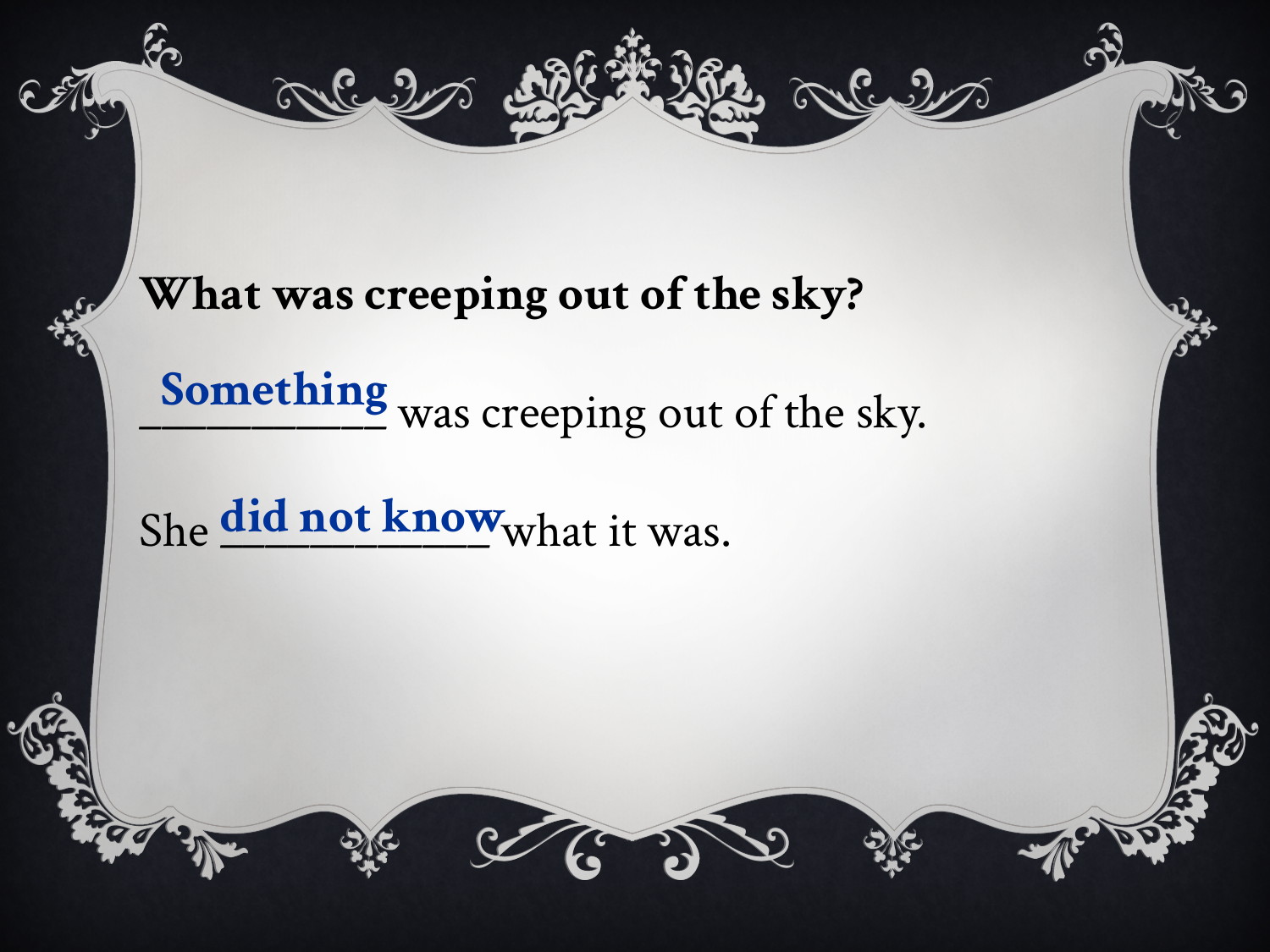

What was creeping out of the sky?

___________ was creeping out of the sky.

She ____________ what it was.
Something
did not know